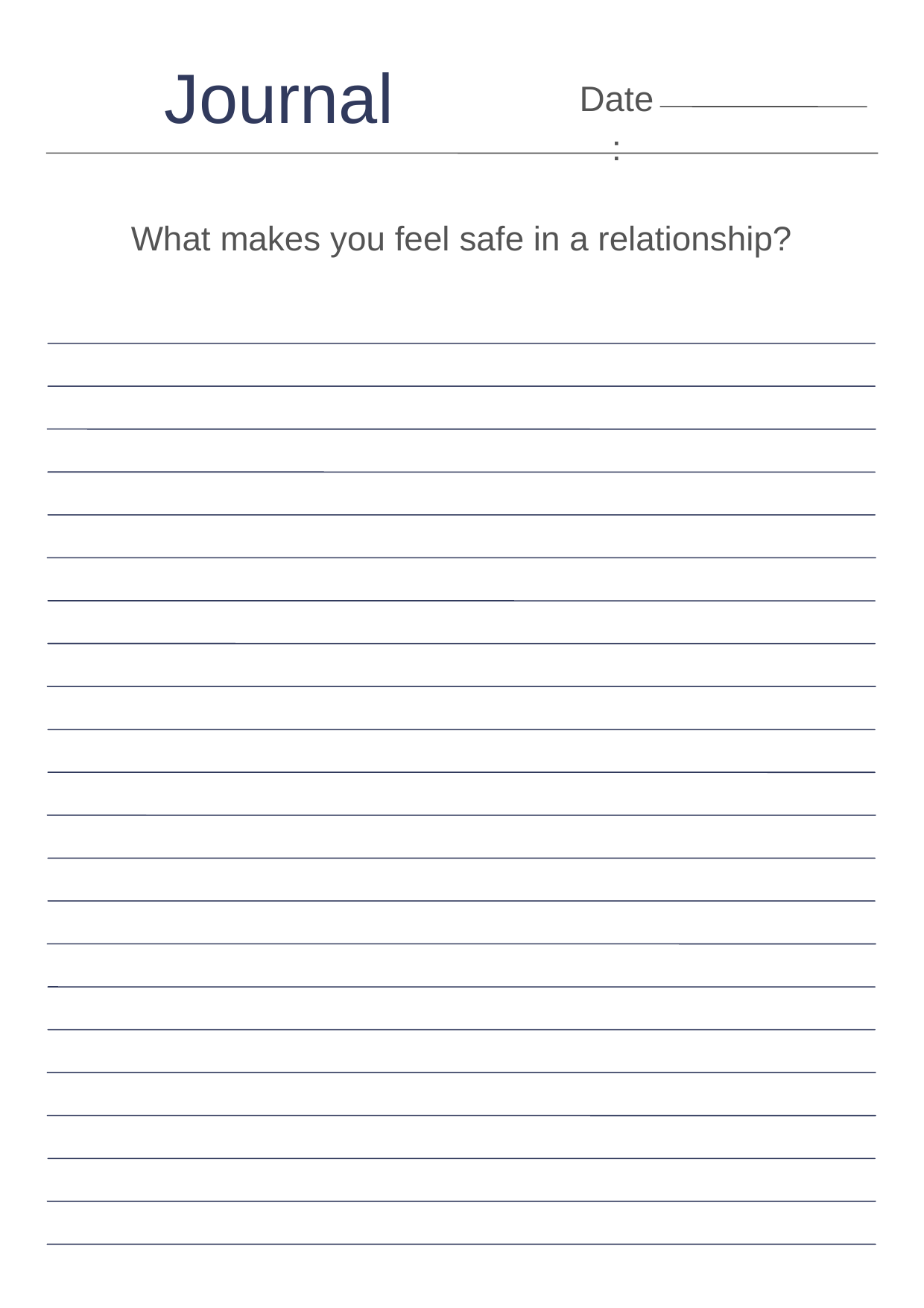

Journal
Date:

What makes you feel safe in a relationship?